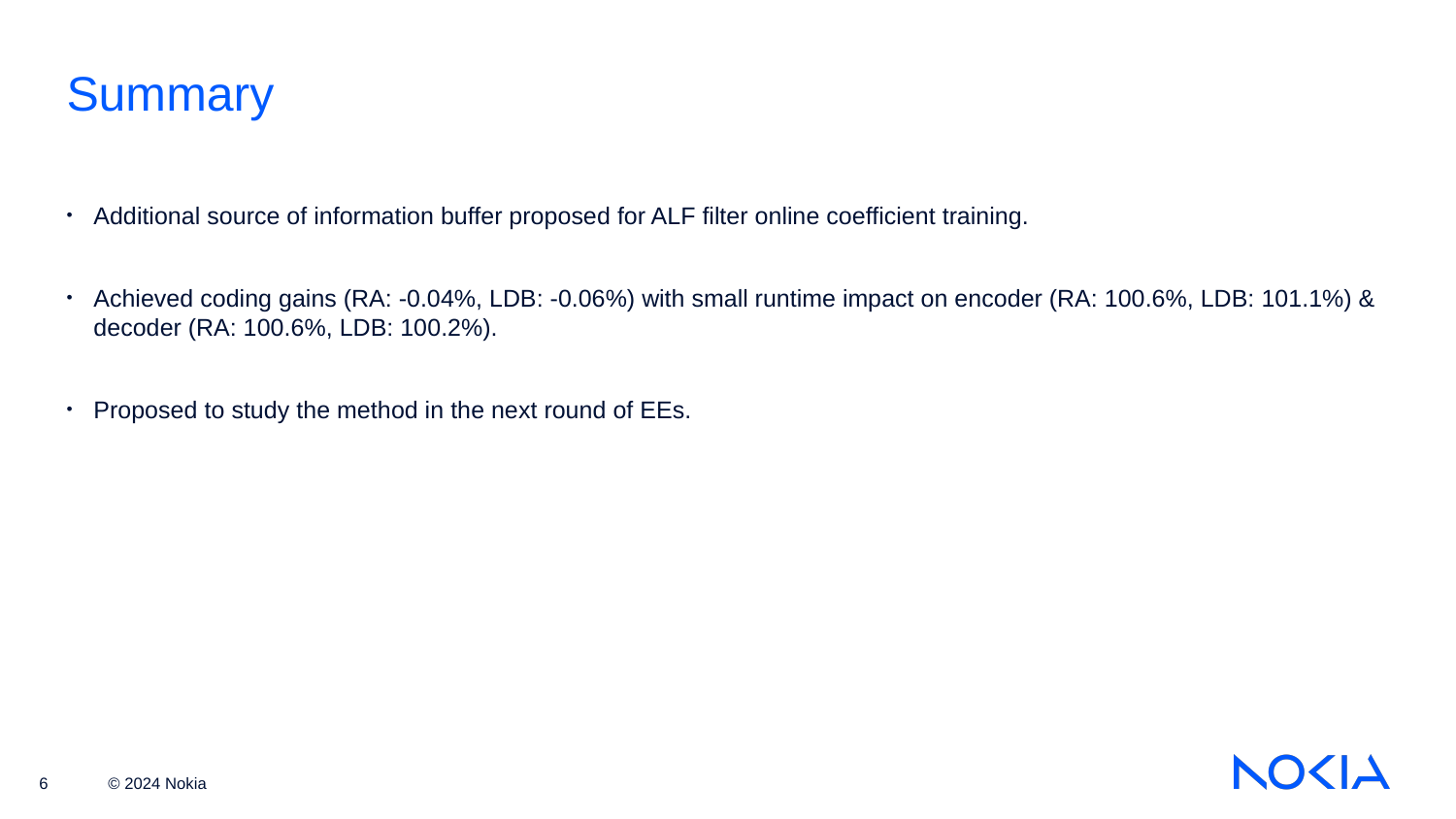

Summary

Additional source of information buffer proposed for ALF filter online coefficient training.

Achieved coding gains (RA: -0.04%, LDB: -0.06%) with small runtime impact on encoder (RA: 100.6%, LDB: 101.1%) & decoder (RA: 100.6%, LDB: 100.2%).

Proposed to study the method in the next round of EEs.